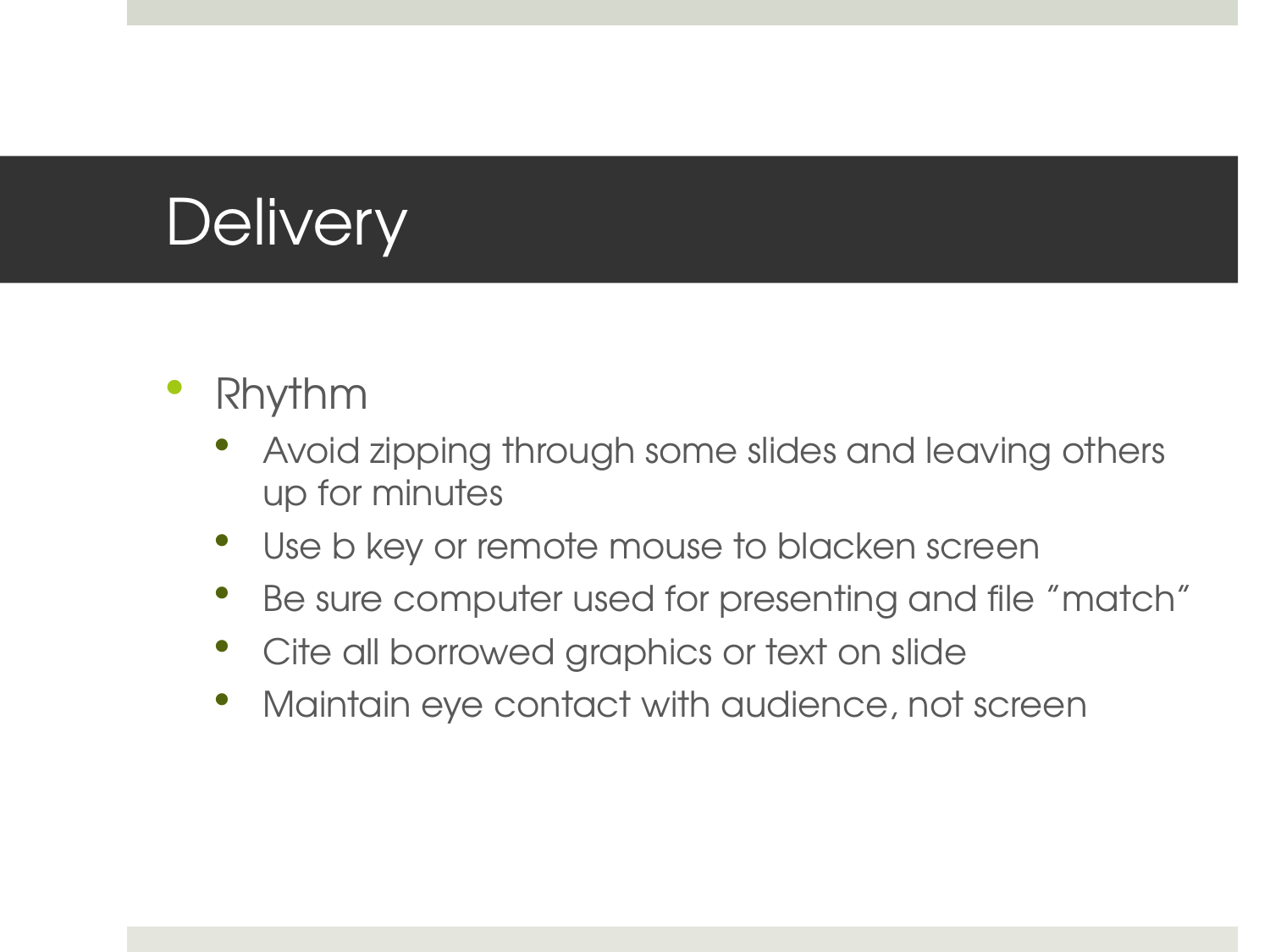

# Delivery
Rhythm
Avoid zipping through some slides and leaving others up for minutes
Use b key or remote mouse to blacken screen
Be sure computer used for presenting and file ”match”
Cite all borrowed graphics or text on slide
Maintain eye contact with audience, not screen